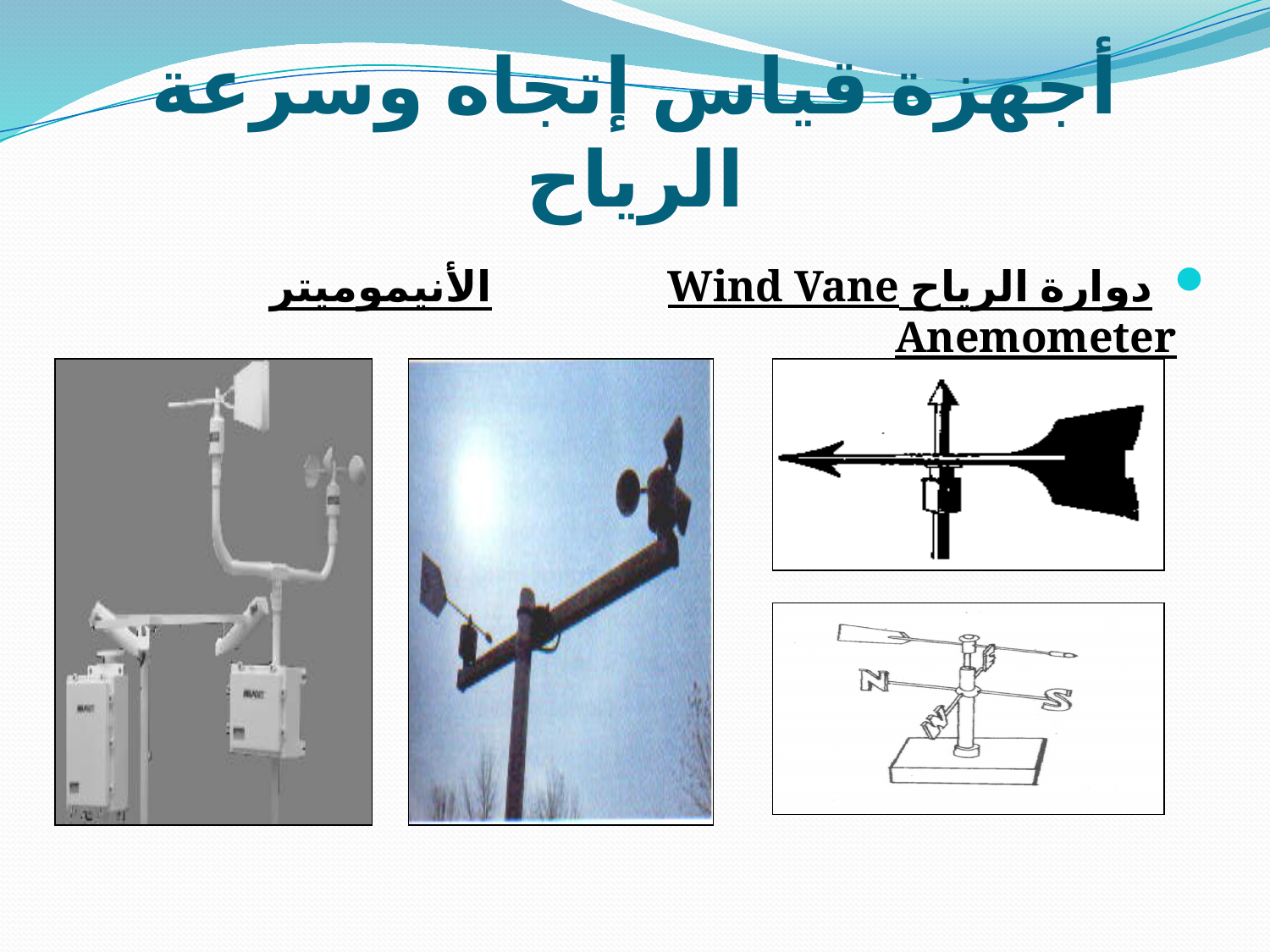

# أجهزة قياس إتجاه وسرعة الرياح
  دوارة الرياح Wind Vane                الأنيموميتر Anemometer